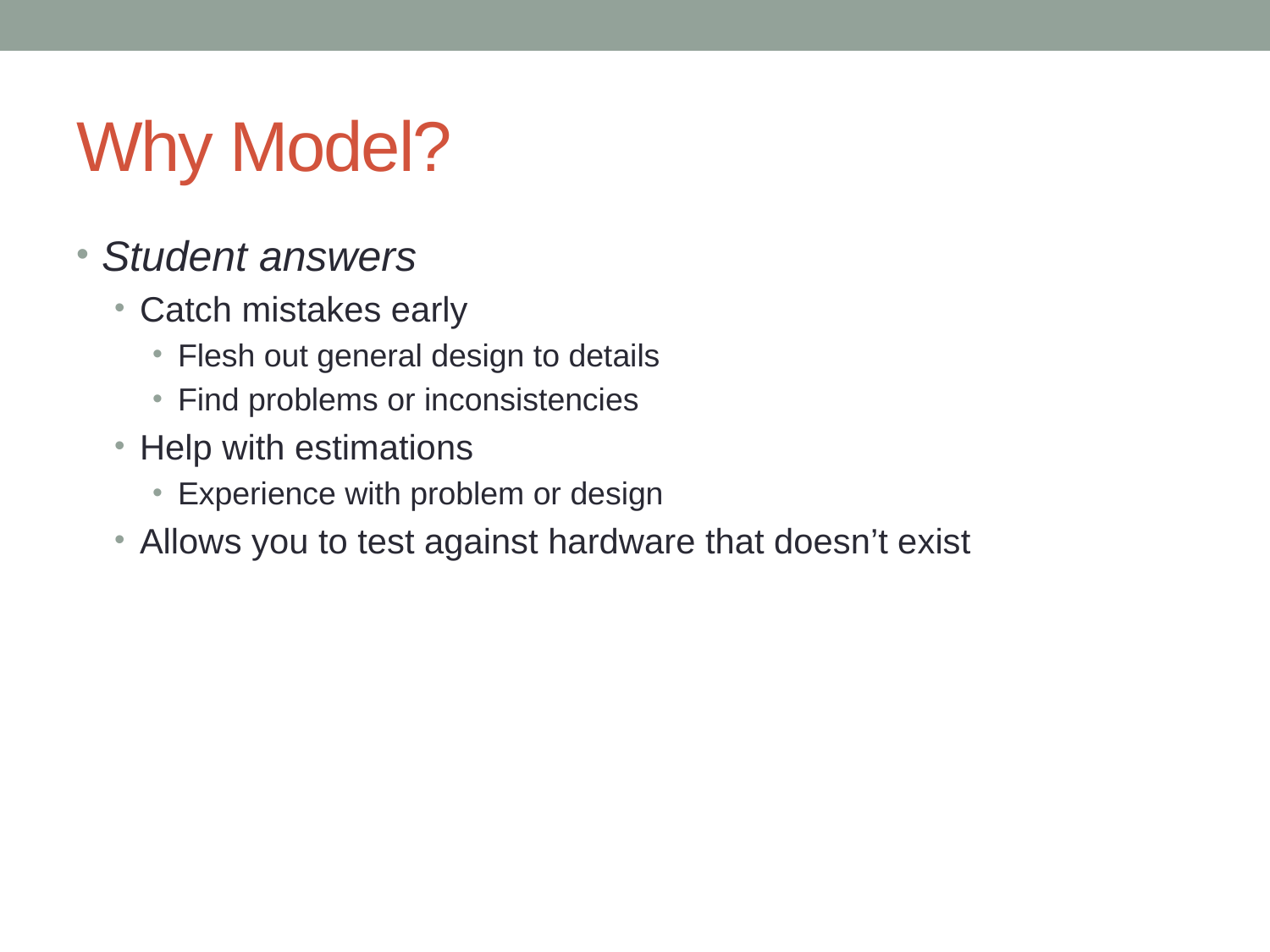

# Why Model?
Student answers
Catch mistakes early
Flesh out general design to details
Find problems or inconsistencies
Help with estimations
Experience with problem or design
Allows you to test against hardware that doesn’t exist